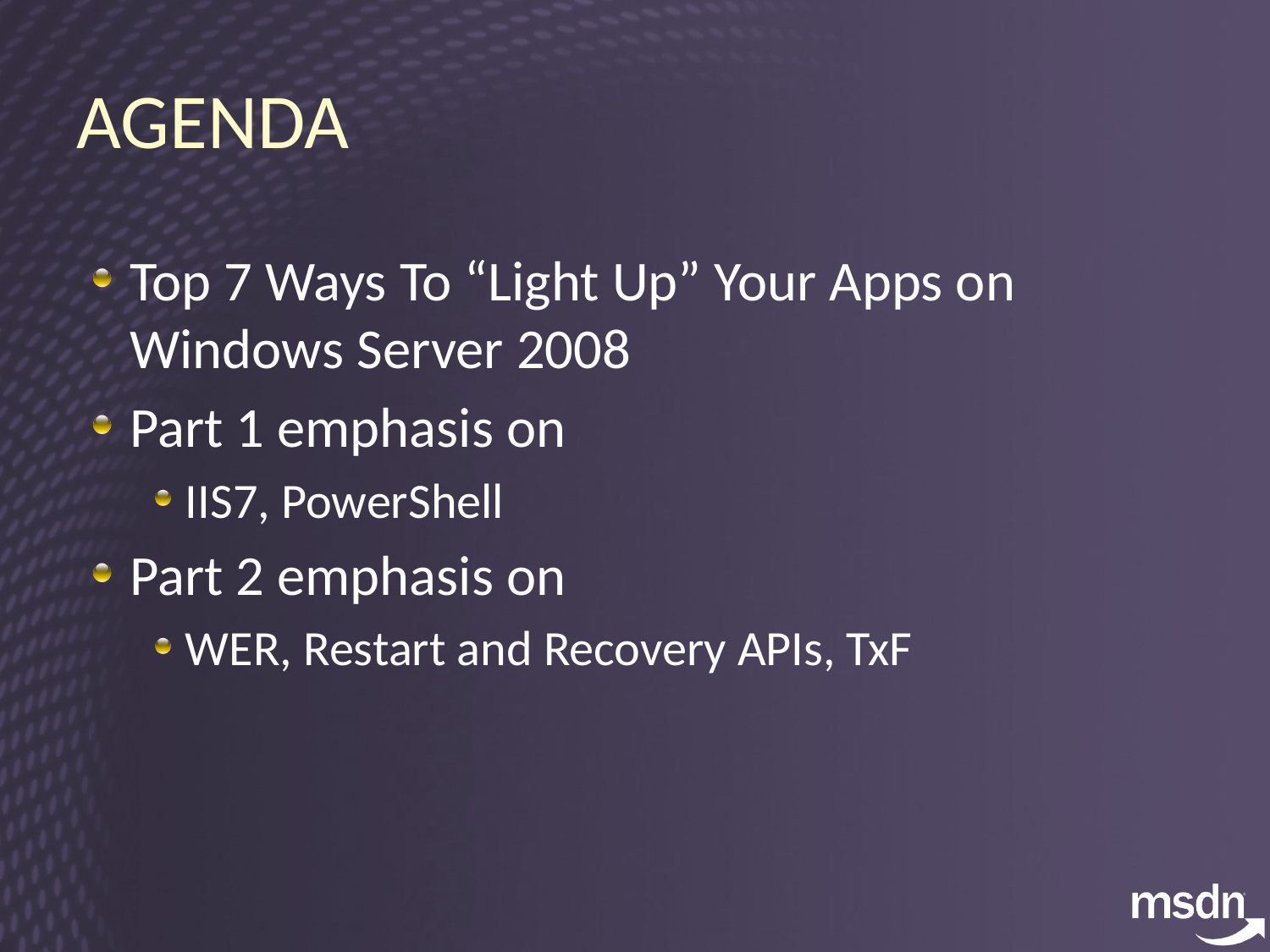

# AGENDA
Top 7 Ways To “Light Up” Your Apps on Windows Server 2008
Part 1 emphasis on
IIS7, PowerShell
Part 2 emphasis on
WER, Restart and Recovery APIs, TxF